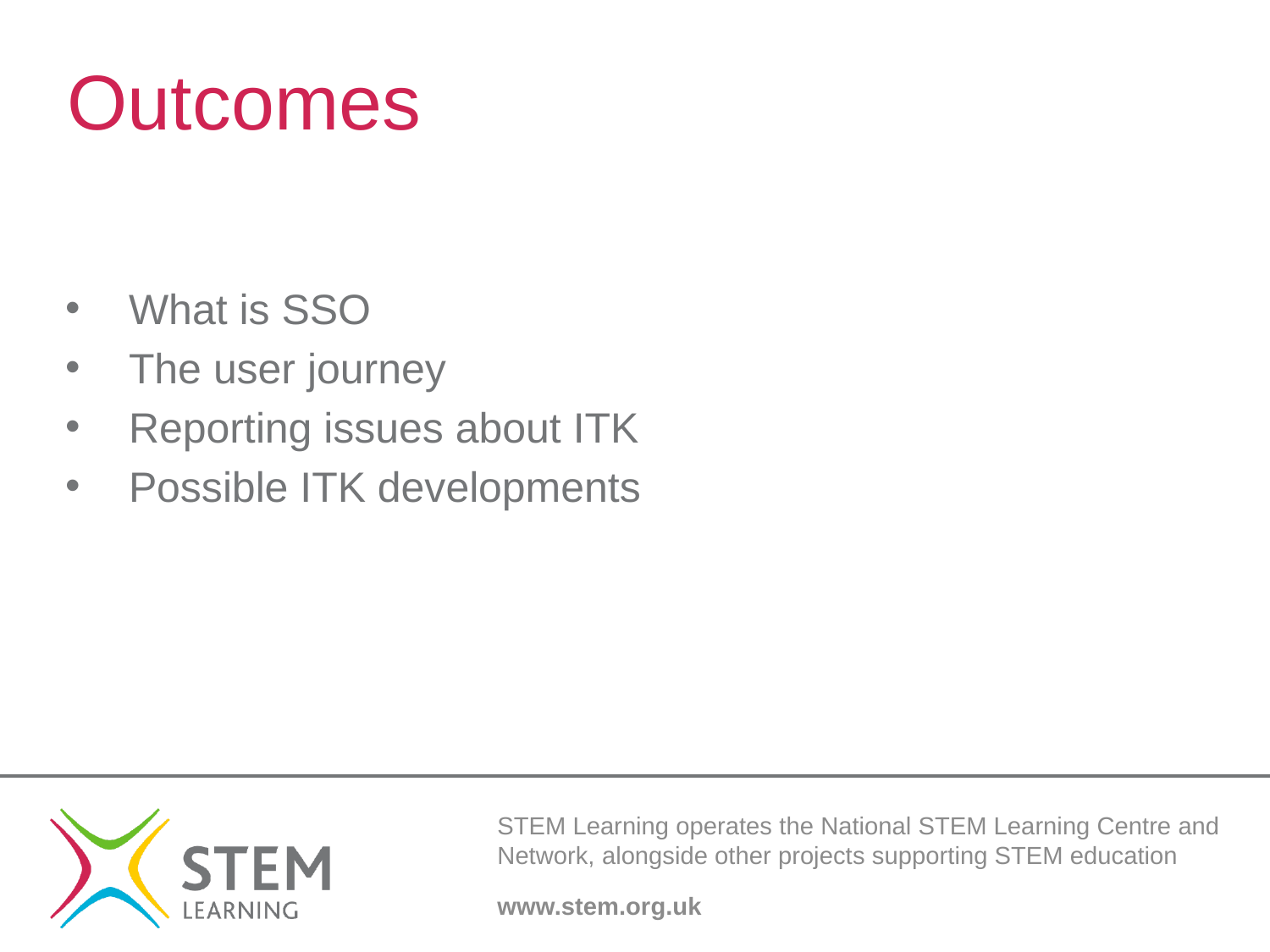

# Outcomes
What is SSO
The user journey
Reporting issues about ITK
Possible ITK developments